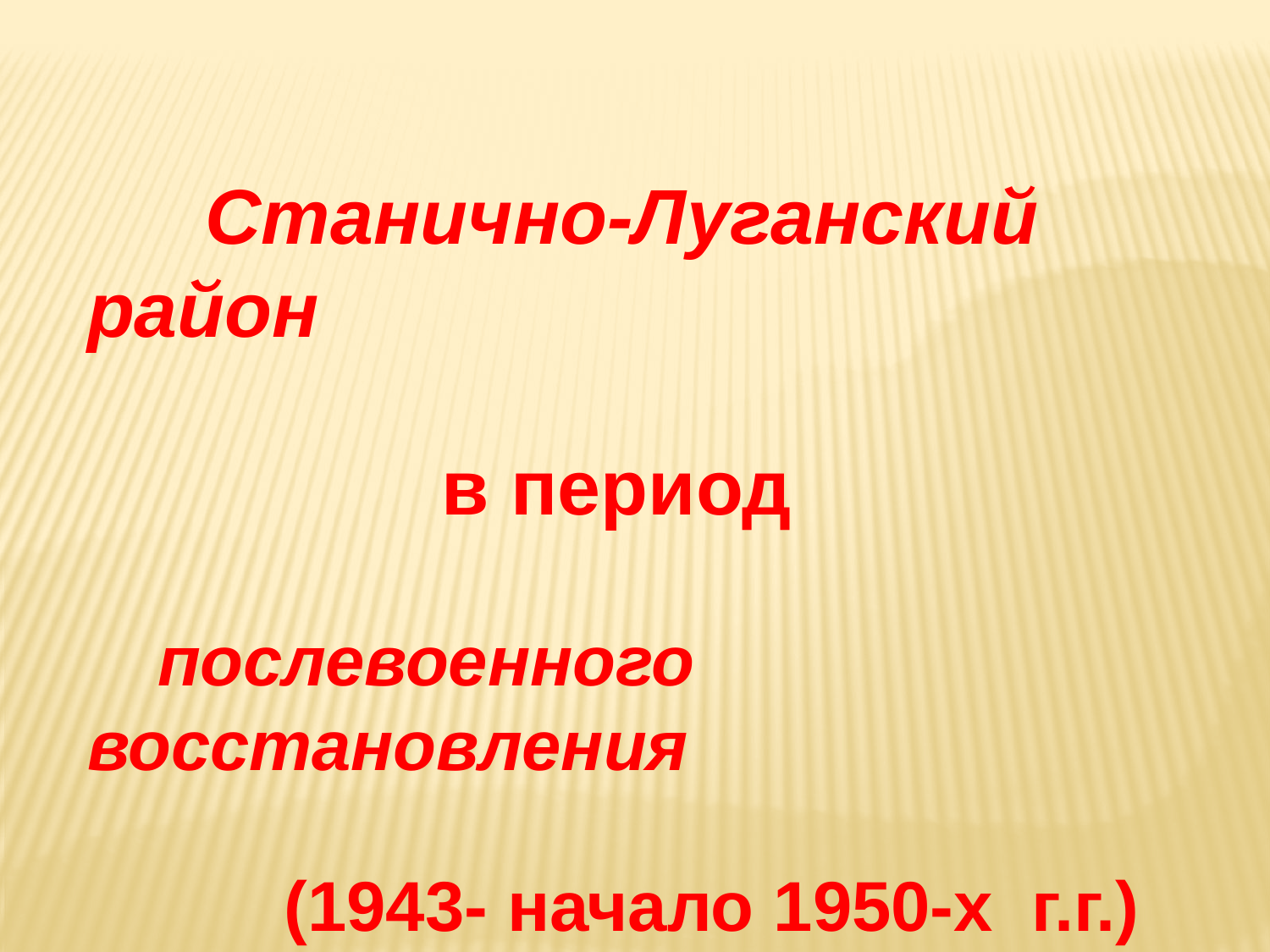

Станично-Луганский район

                  в период

    послевоенного восстановления

          (1943- начало 1950-х  г.г.)